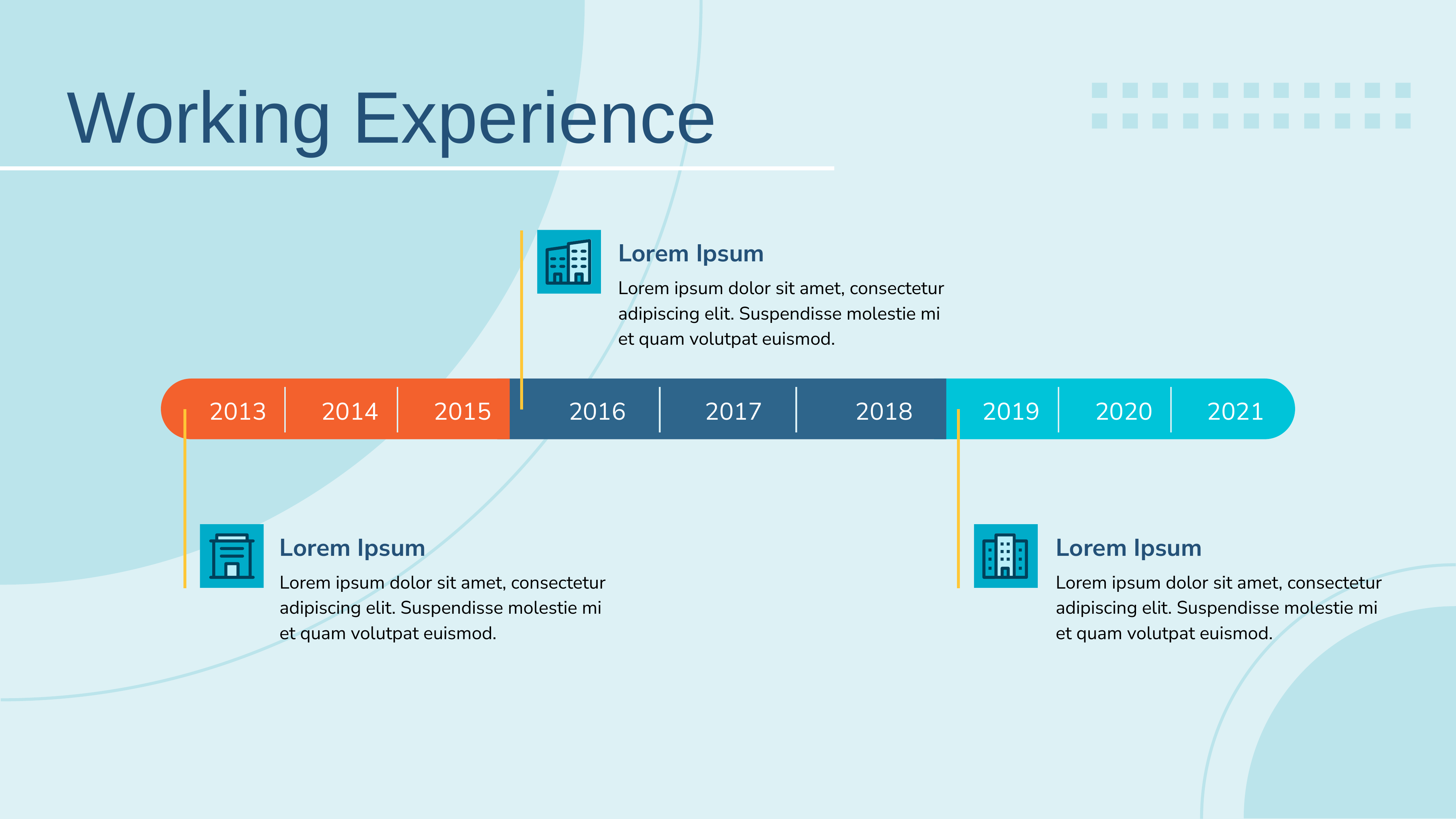

Working Experience

Lorem Ipsum

Lorem ipsum dolor sit amet, consectetur adipiscing elit. Suspendisse molestie mi et quam volutpat euismod.

2013
2014
2015
2016
2017
2018
2019
2020
2021

Lorem Ipsum

Lorem Ipsum

Lorem ipsum dolor sit amet, consectetur adipiscing elit. Suspendisse molestie mi et quam volutpat euismod.
Lorem ipsum dolor sit amet, consectetur adipiscing elit. Suspendisse molestie mi et quam volutpat euismod.